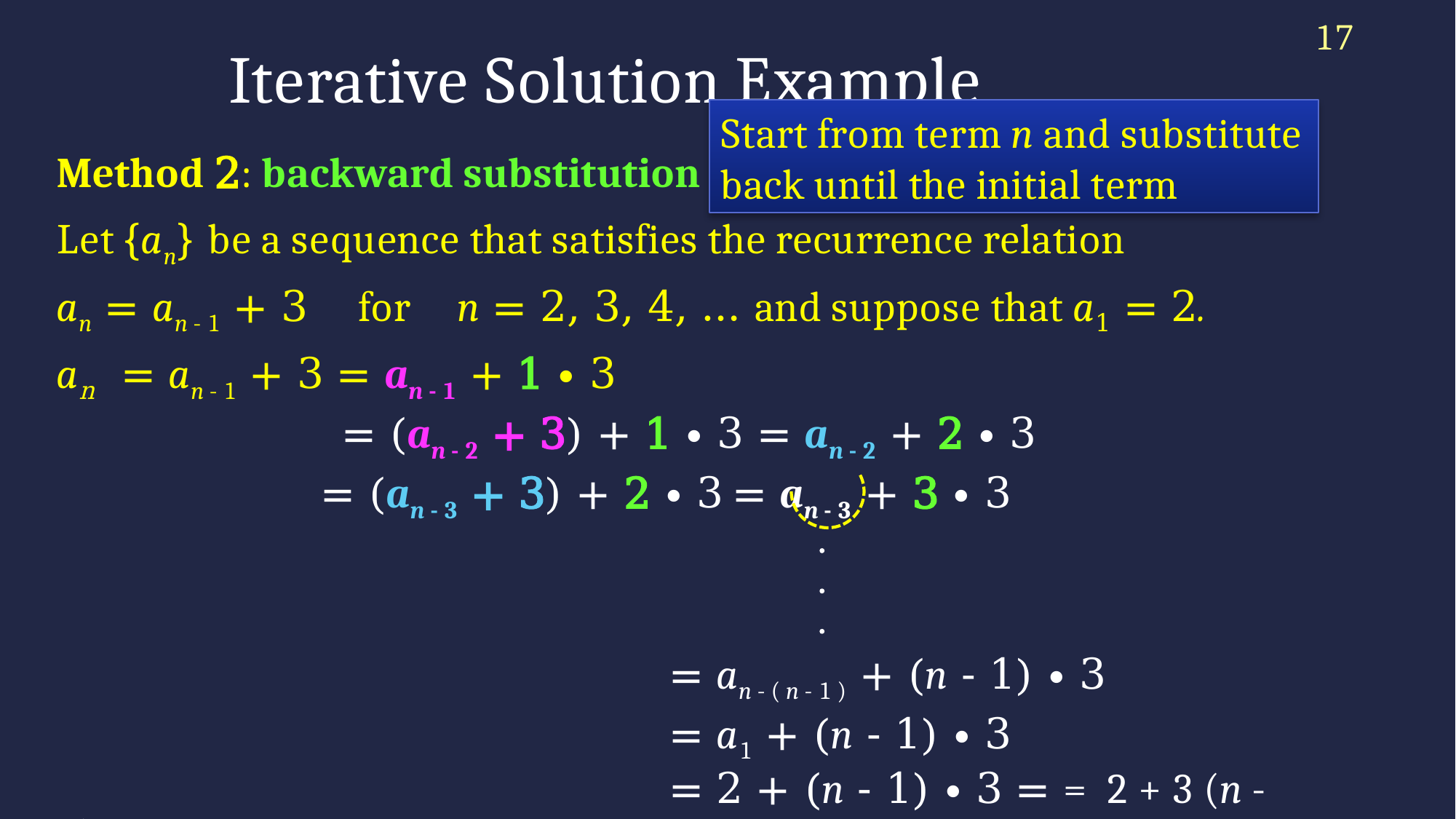

# Iterative Solution Example
17
Start from term n and substitute back until the initial term
Method 2: backward substitution
Let {an} be a sequence that satisfies the recurrence relation
an = an - 1 + 3     for     n = 2, 3, 4, … and suppose that a1 = 2.
an  = an - 1 + 3 = an - 1 + 1 ∙ 3
		     = (an - 2 + 3) + 1 ∙ 3 = an - 2 + 2 ∙ 3
		     = (an - 3 + 3) + 2 ∙ 3 = an - 3 + 3 ∙ 3
                   	 		 		           .
                  			 		           .
                  		  			           .
		     			     = an - ( n - 1 ) + (n - 1) ∙ 3
					     = a1 + (n - 1) ∙ 3
					     = 2 + (n - 1) ∙ 3 = =  2 + 3 (n - 1)